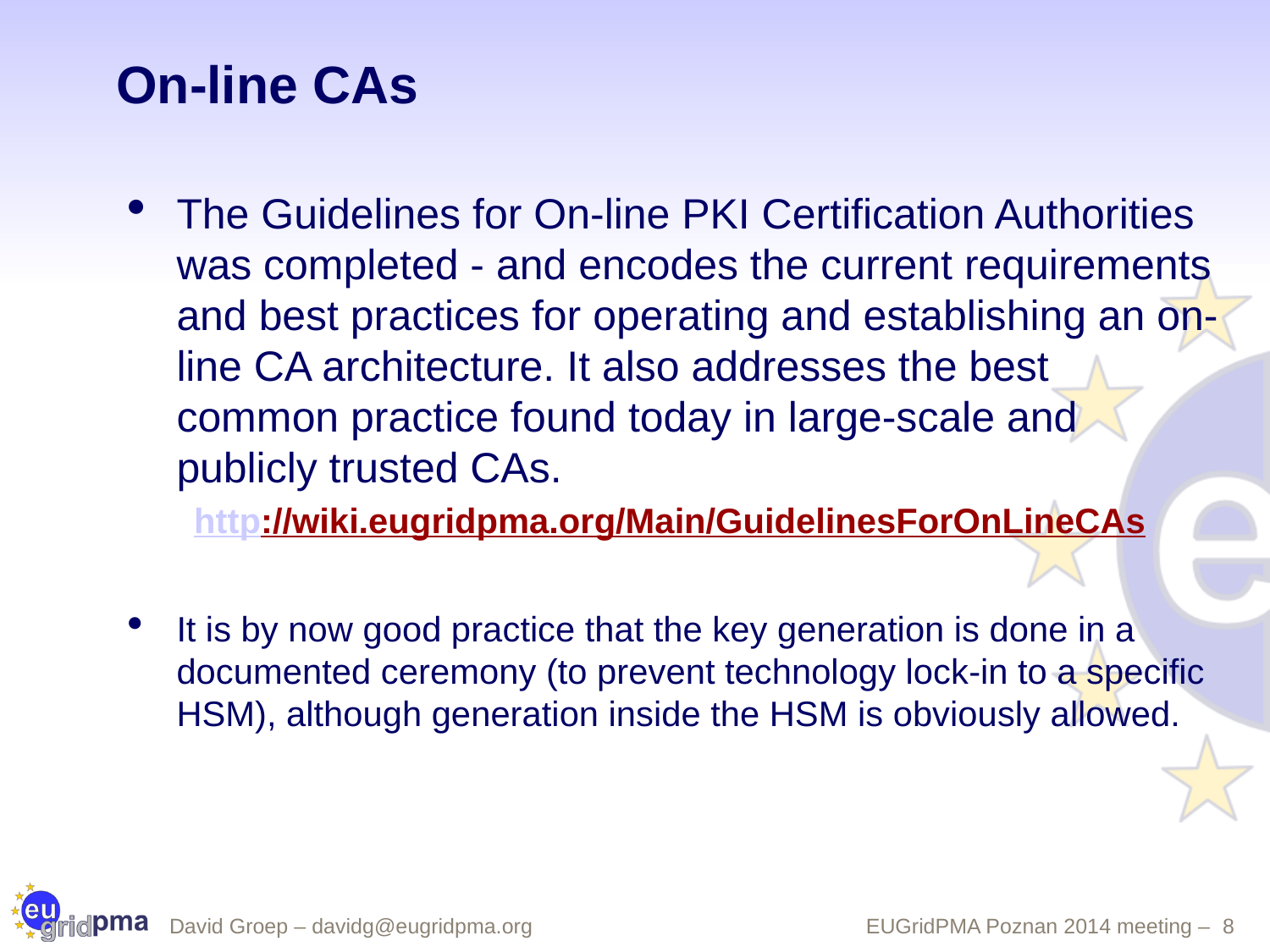

# On-line CAs
The Guidelines for On-line PKI Certification Authorities was completed - and encodes the current requirements and best practices for operating and establishing an on-line CA architecture. It also addresses the best common practice found today in large-scale and publicly trusted CAs.
http://wiki.eugridpma.org/Main/GuidelinesForOnLineCAs

It is by now good practice that the key generation is done in a documented ceremony (to prevent technology lock-in to a specific HSM), although generation inside the HSM is obviously allowed.